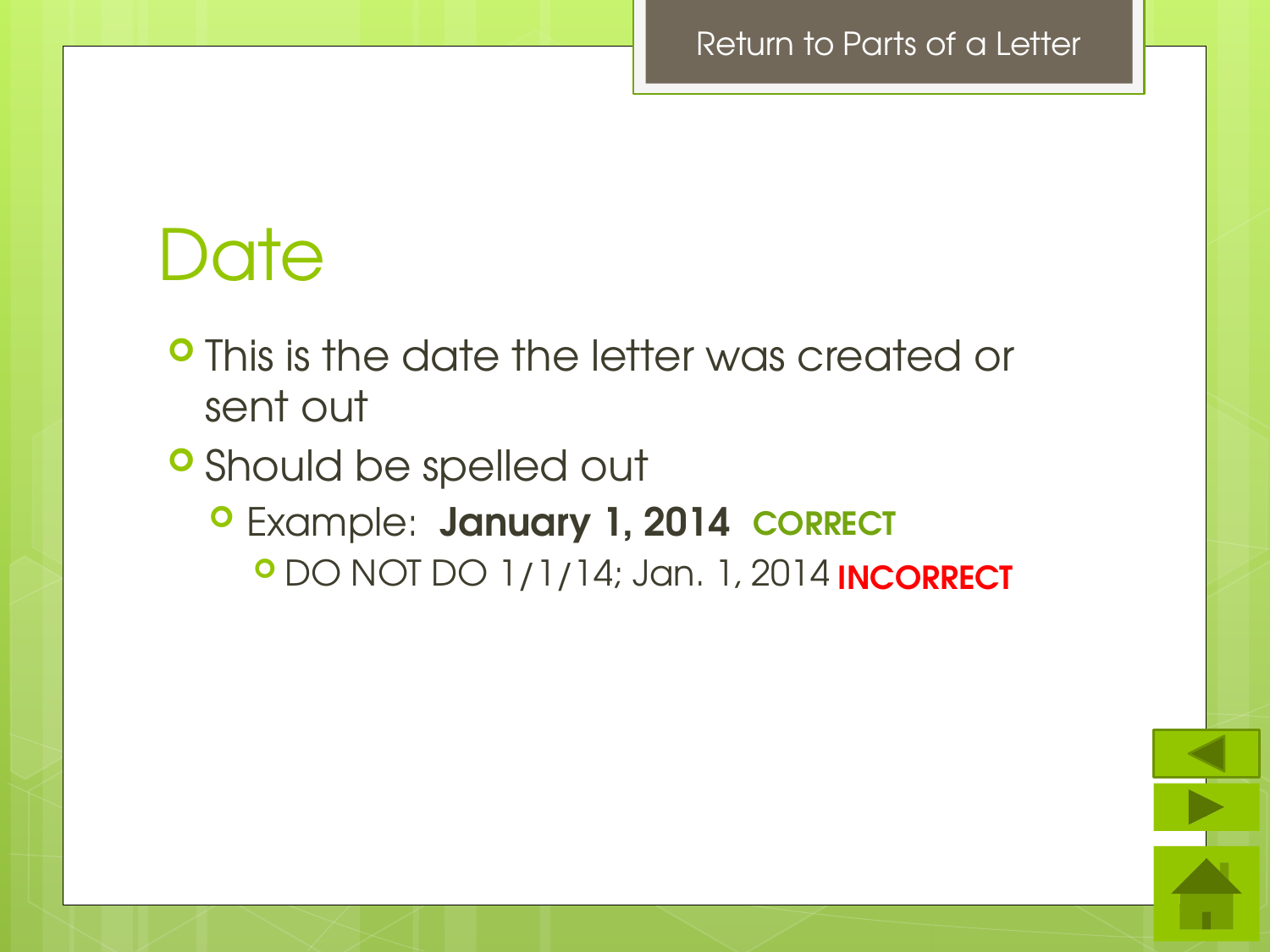

Return to Parts of a Letter
# Date
This is the date the letter was created or sent out
Should be spelled out
Example:  January 1, 2014
DO NOT DO 1/1/14; Jan. 1, 2014
CORRECT
INCORRECT